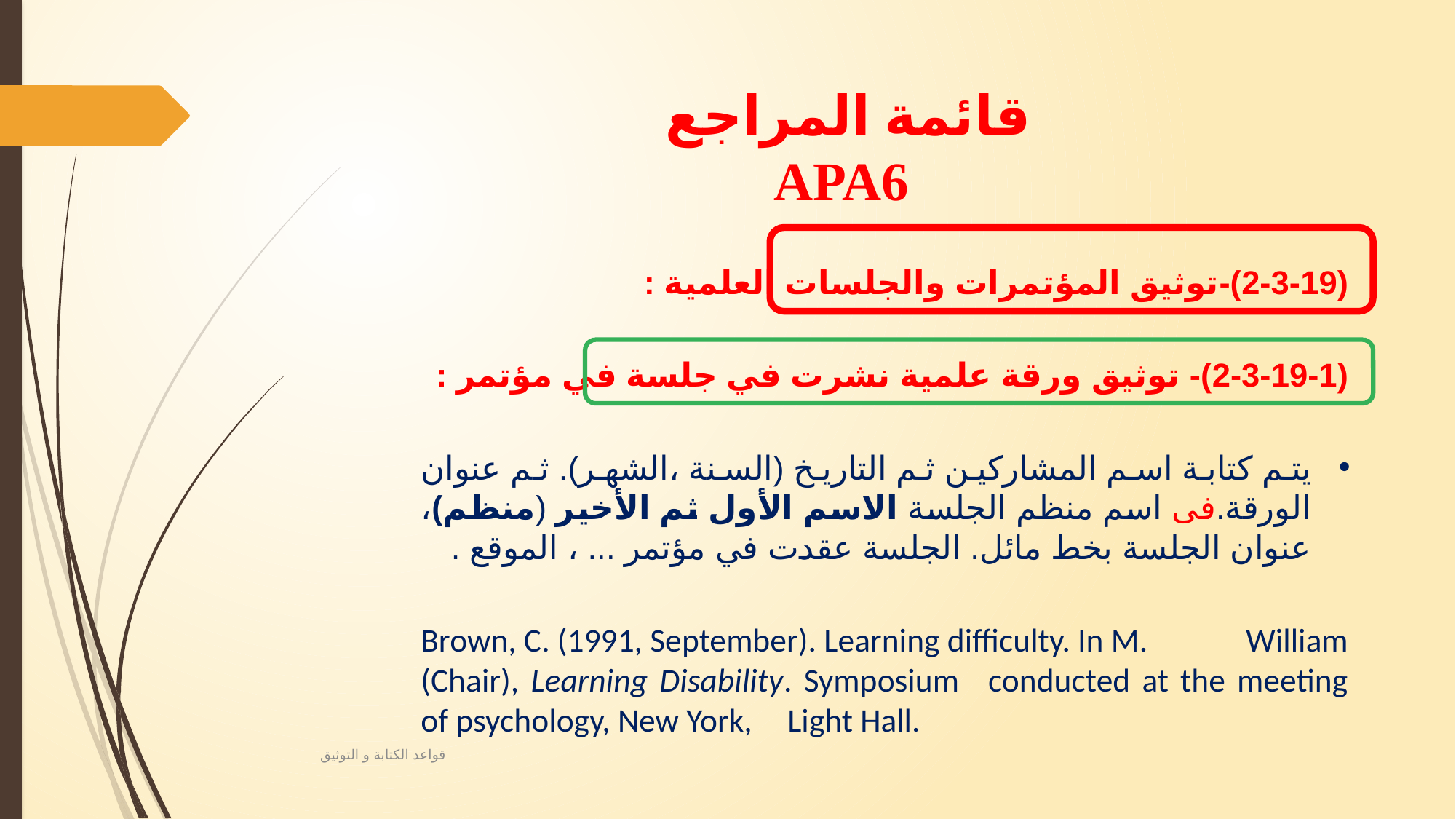

# قائمة المراجع APA6

(2-3-19)-توثيق المؤتمرات والجلسات العلمية :

(2-3-19-1)- توثيق ورقة علمية نشرت في جلسة في مؤتمر :

يتم كتابة اسم المشاركين ثم التاريخ (السنة ،الشهر). ثم عنوان الورقة.فى اسم منظم الجلسة الاسم الأول ثم الأخير (منظم)، عنوان الجلسة بخط مائل. الجلسة عقدت في مؤتمر ... ، الموقع .

Brown, C. (1991, September). Learning difficulty. In M. 	William (Chair), Learning Disability. Symposium 	conducted at the meeting of psychology, New York, 	Light Hall.

قواعد الكتابة و التوثيق